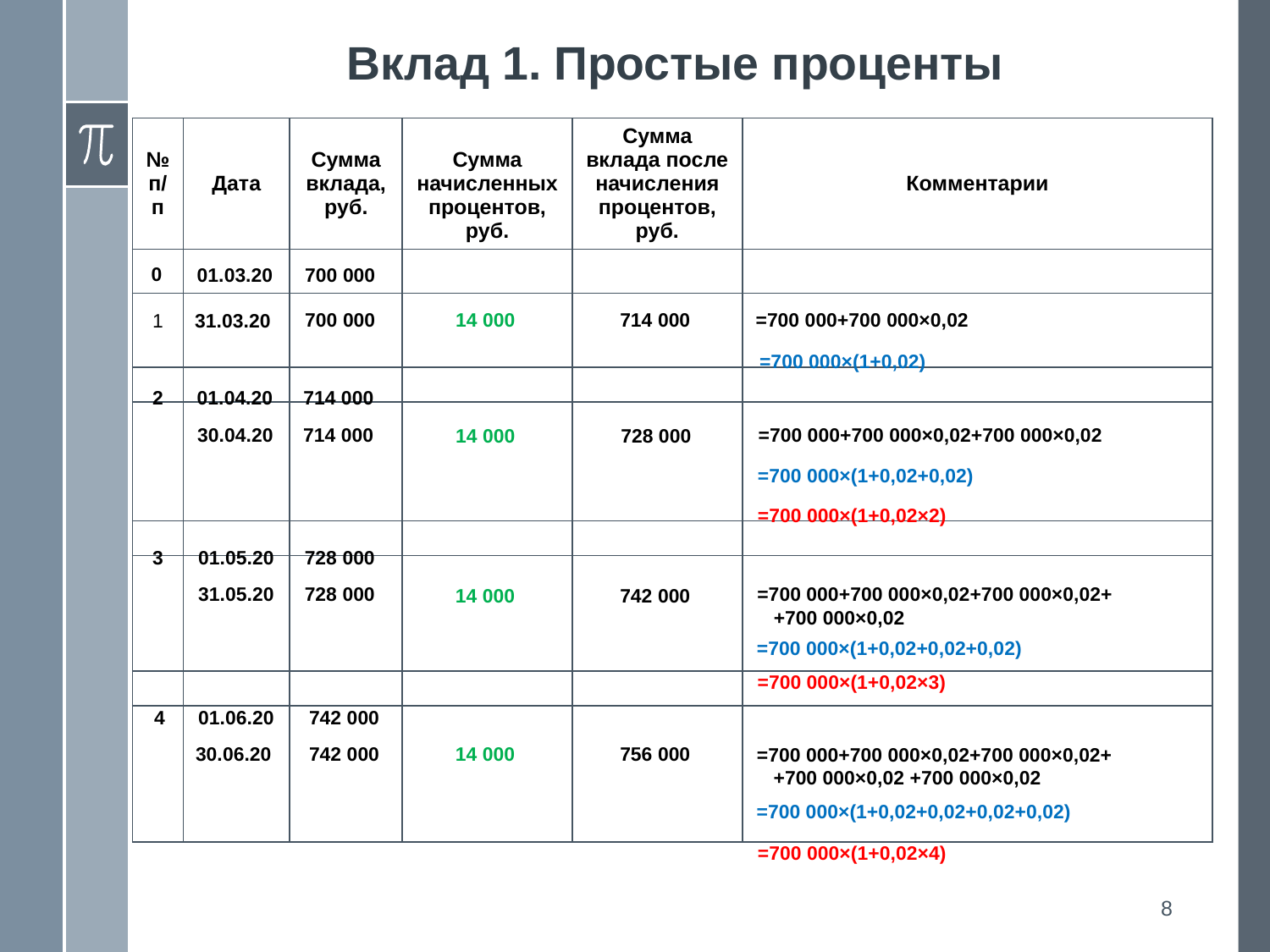

# Вклад 1. Простые проценты
| № п/п | Дата | Сумма вклада, руб. | Сумма начисленных процентов, руб. | Сумма вклада после начисления процентов, руб. | Комментарии |
| --- | --- | --- | --- | --- | --- |
|  |  |  |  |  |  |
|  |  |  |  |  |  |
|  |  |  |  |  |  |
|  |  |  |  |  |  |
|  |  |  |  |  |  |
|  |  |  |  |  |  |
|  |  |  |  |  |  |
|  |  |  |  |  |  |
0
700 000
01.03.20
=700 000+700 000×0,02
714 000
700 000
14 000
31.03.20
1
=700 000×(1+0,02)
714 000
2
01.04.20
714 000
=700 000+700 000×0,02+700 000×0,02
30.04.20
728 000
14 000
=700 000×(1+0,02+0,02)
=700 000×(1+0,02×2)
01.05.20
728 000
3
728 000
=700 000+700 000×0,02+700 000×0,02+
   +700 000×0,02
31.05.20
14 000
742 000
=700 000×(1+0,02+0,02+0,02)
=700 000×(1+0,02×3)
01.06.20
742 000
4
30.06.20
742 000
14 000
756 000
=700 000+700 000×0,02+700 000×0,02+
   +700 000×0,02 +700 000×0,02
=700 000×(1+0,02+0,02+0,02+0,02)
=700 000×(1+0,02×4)
8